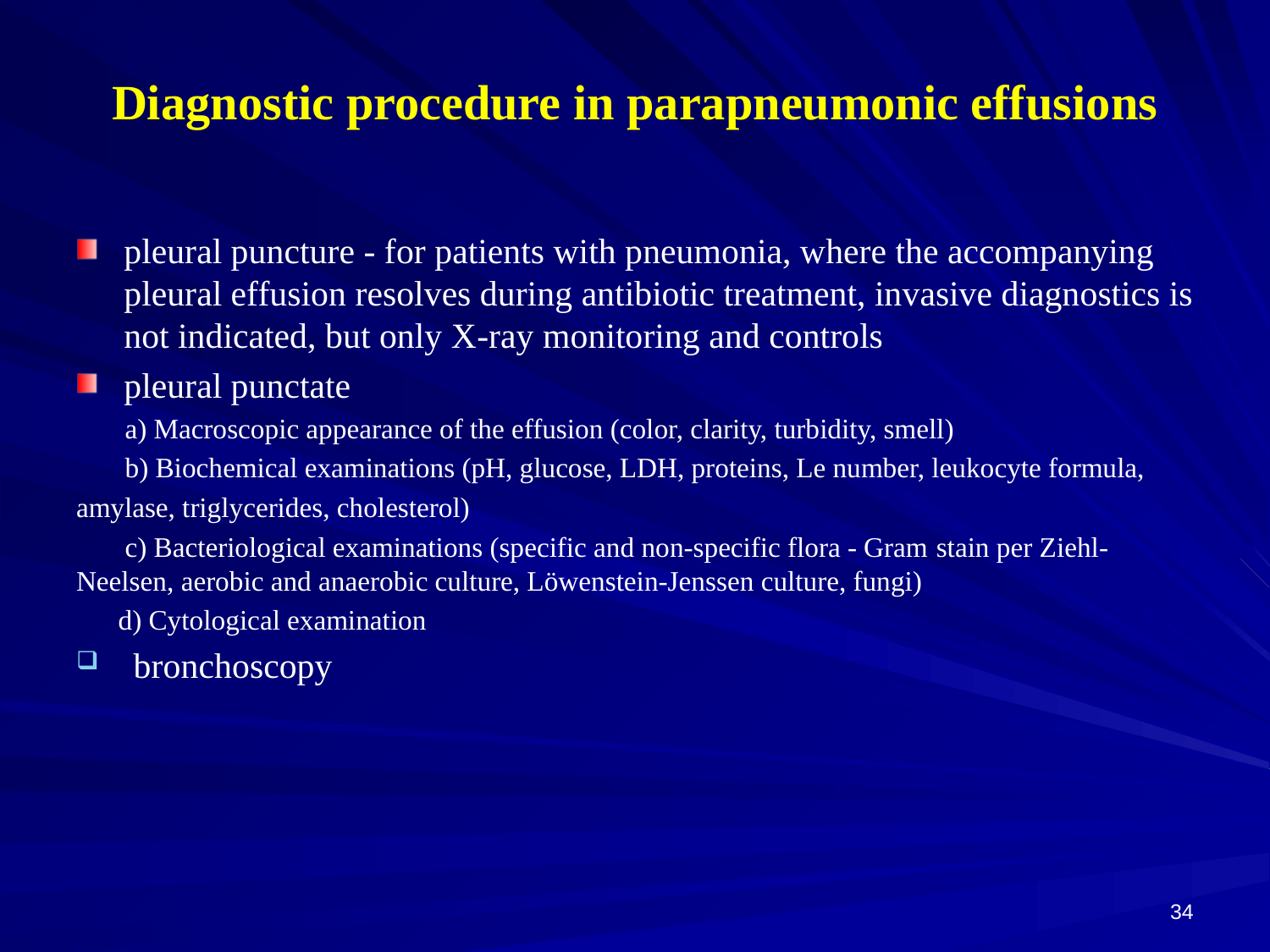

# Diagnostic procedure in parapneumonic effusions
pleural puncture - for patients with pneumonia, where the accompanying pleural effusion resolves during antibiotic treatment, invasive diagnostics is not indicated, but only X-ray monitoring and controls
pleural punctate
       a) Macroscopic appearance of the effusion (color, clarity, turbidity, smell)
       b) Biochemical examinations (pH, glucose, LDH, proteins, Le number, leukocyte formula,
amylase, triglycerides, cholesterol)
       c) Bacteriological examinations (specific and non-specific flora - Gram stain per Ziehl-Neelsen, aerobic and anaerobic culture, Löwenstein-Jenssen culture, fungi)
      d) Cytological examination
 bronchoscopy

34